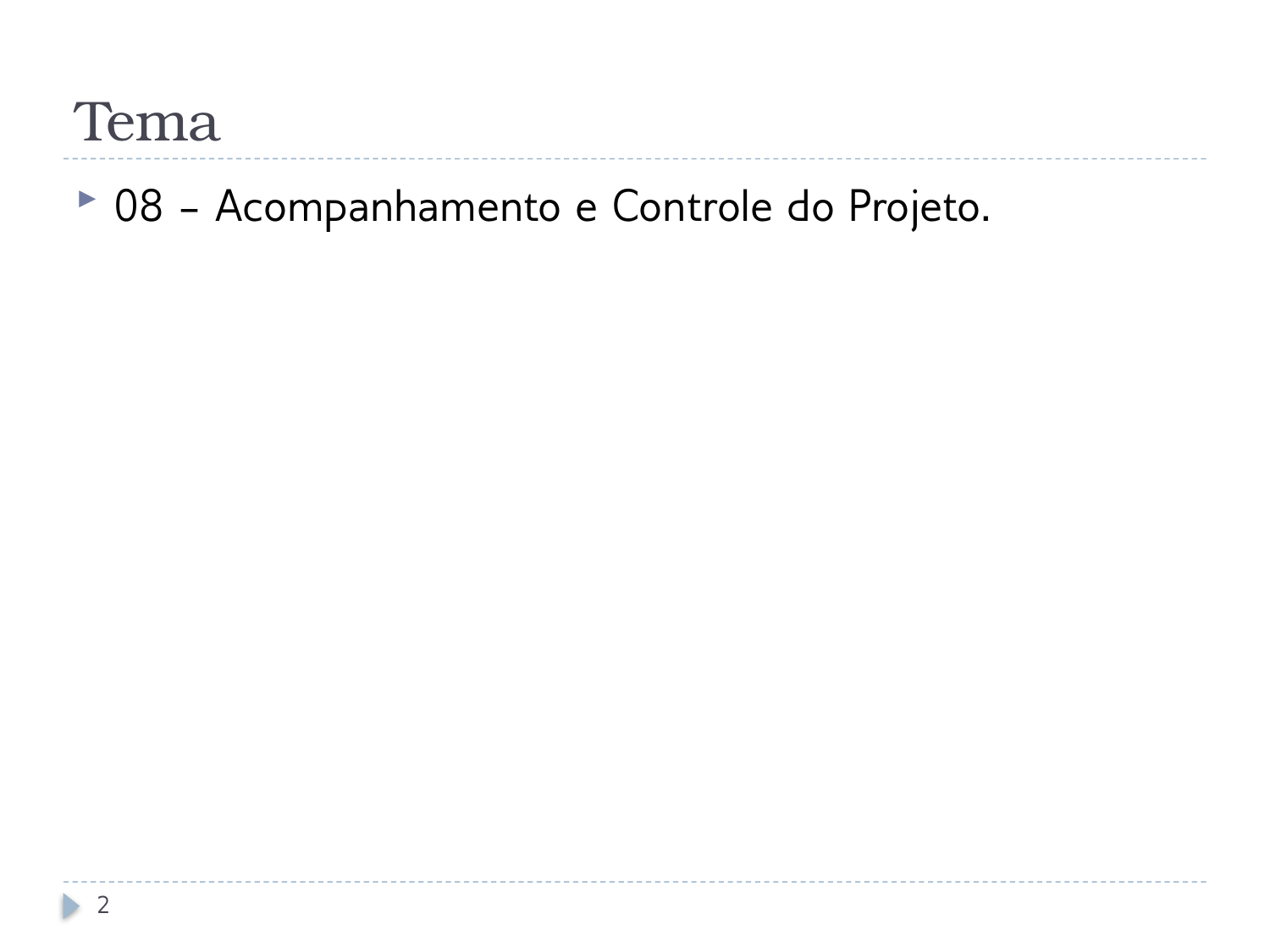

# Tema
08 – Acompanhamento e Controle do Projeto.
2